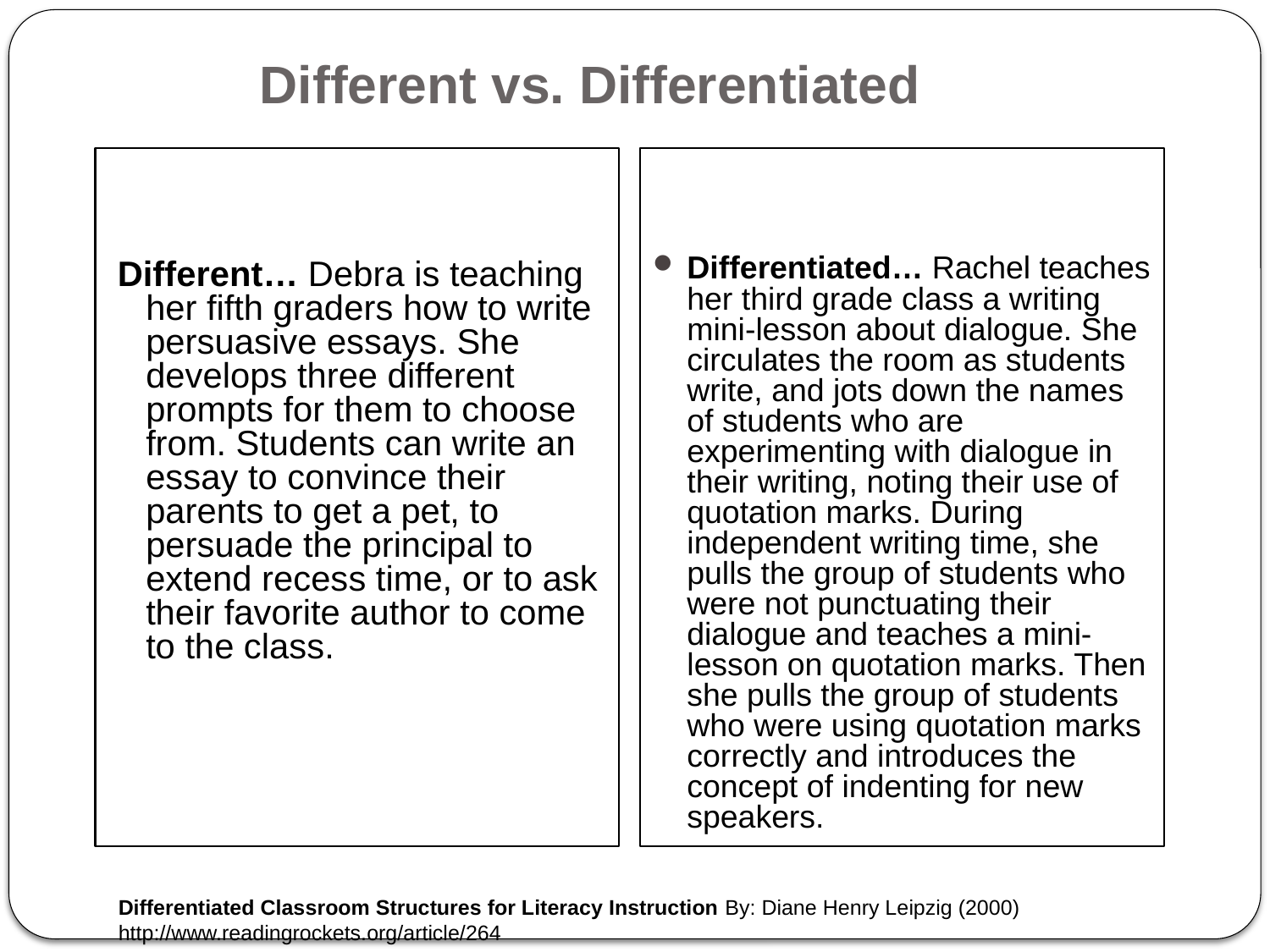

# Different vs. Differentiated

 Different… Debra is teaching her fifth graders how to write persuasive essays. She develops three different prompts for them to choose from. Students can write an essay to convince their parents to get a pet, to persuade the principal to extend recess time, or to ask their favorite author to come to the class.

Differentiated… Rachel teaches her third grade class a writing mini-lesson about dialogue. She circulates the room as students write, and jots down the names of students who are experimenting with dialogue in their writing, noting their use of quotation marks. During independent writing time, she pulls the group of students who were not punctuating their dialogue and teaches a mini-lesson on quotation marks. Then she pulls the group of students who were using quotation marks correctly and introduces the concept of indenting for new speakers.

Differentiated Classroom Structures for Literacy Instruction By: Diane Henry Leipzig (2000) http://www.readingrockets.org/article/264
9